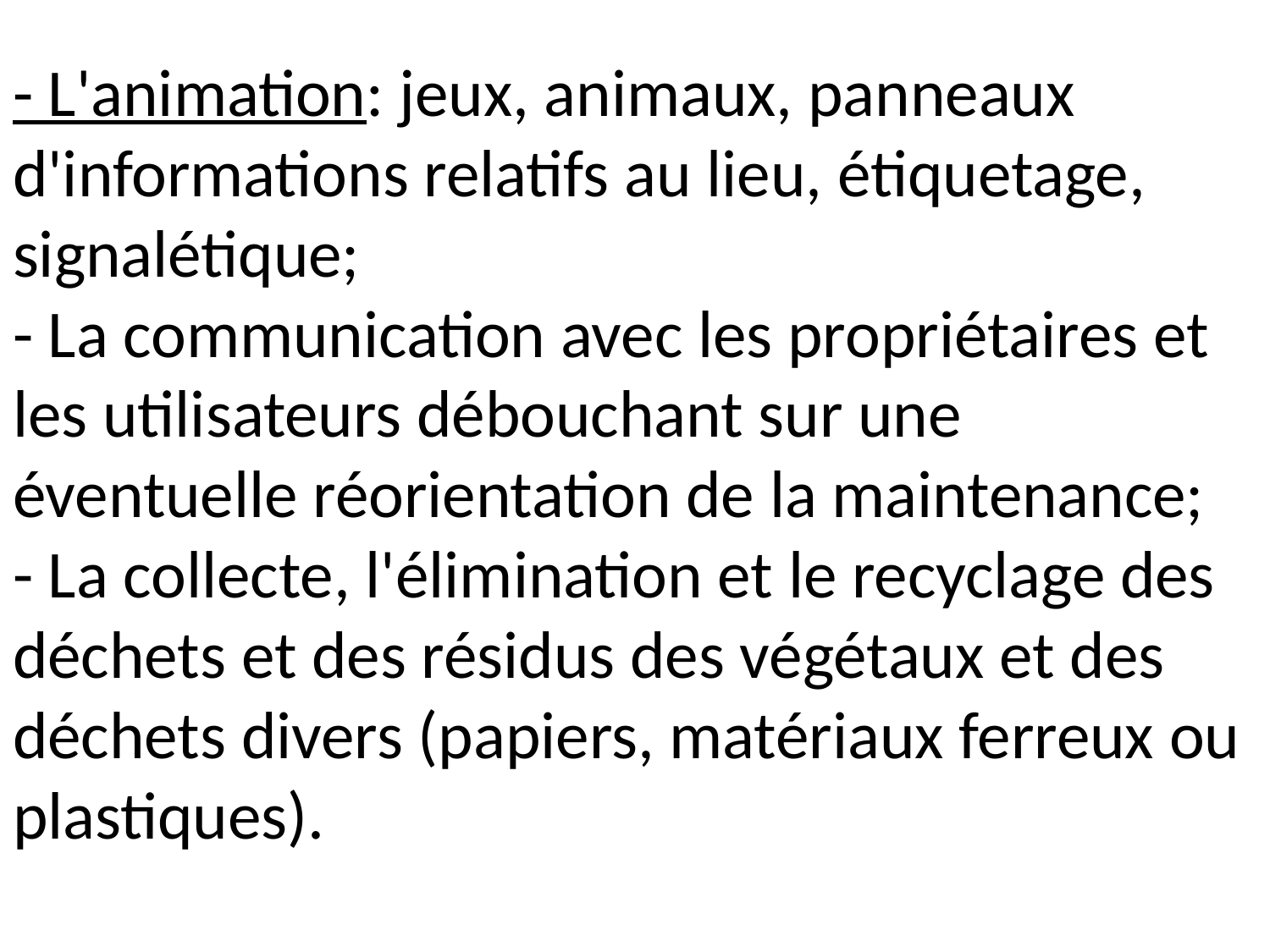

# - L'animation: jeux, animaux, panneaux d'informations relatifs au lieu, étiquetage, signalétique; - La communication avec les propriétaires et les utilisateurs débouchant sur une éventuelle réorientation de la maintenance; - La collecte, l'élimination et le recyclage des déchets et des résidus des végétaux et des déchets divers (papiers, matériaux ferreux ou plastiques).